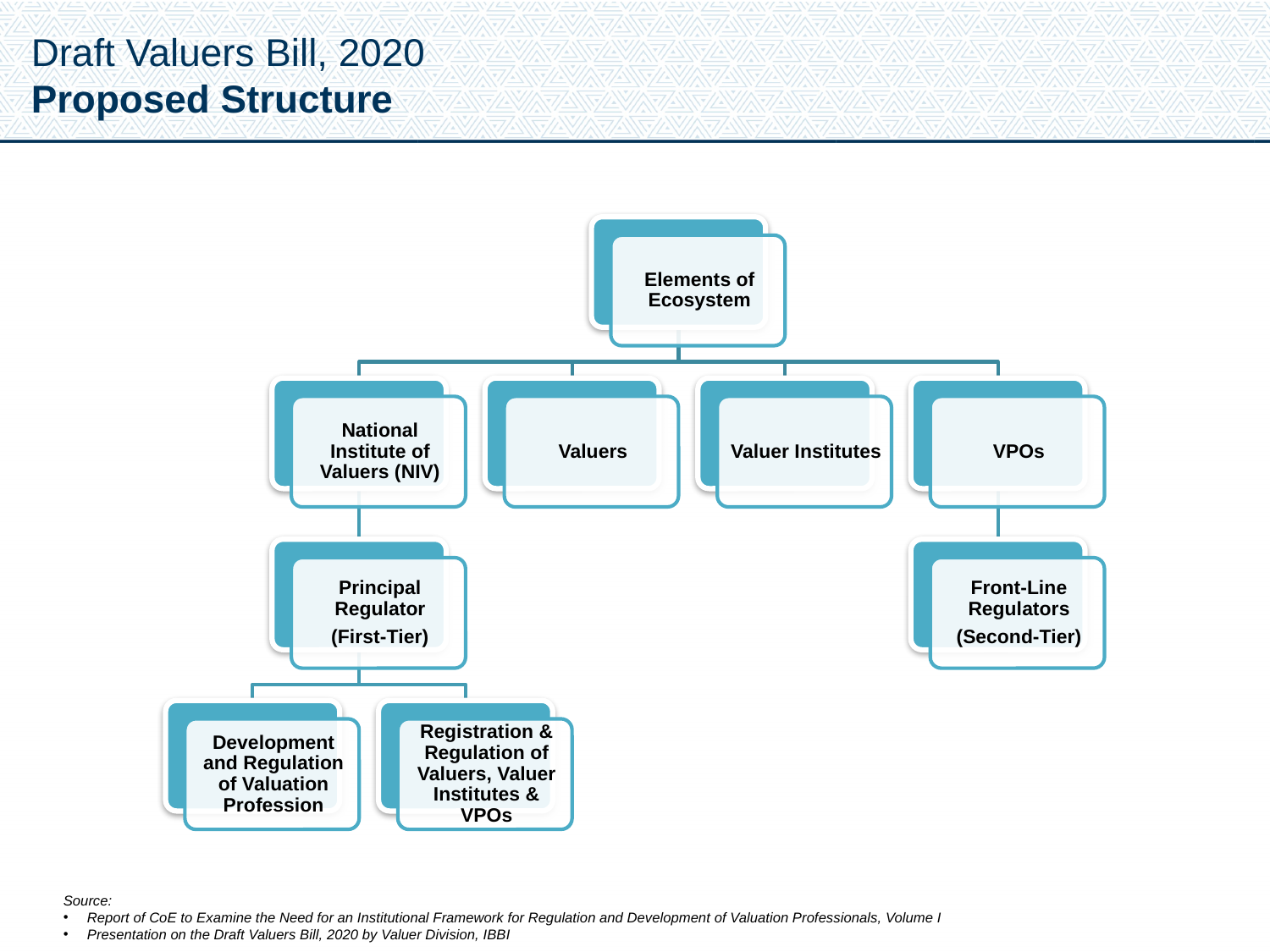

Draft Valuers Bill, 2020
Proposed Structure
Elements of Ecosystem
National Institute of Valuers (NIV)
Principal Regulator
(First-Tier)
Development and Regulation of Valuation Profession
Registration & Regulation of Valuers, Valuer Institutes & VPOs
Valuers
Valuer Institutes
VPOs
Front-Line Regulators
(Second-Tier)
Source:
Report of CoE to Examine the Need for an Institutional Framework for Regulation and Development of Valuation Professionals, Volume I
Presentation on the Draft Valuers Bill, 2020 by Valuer Division, IBBI

5